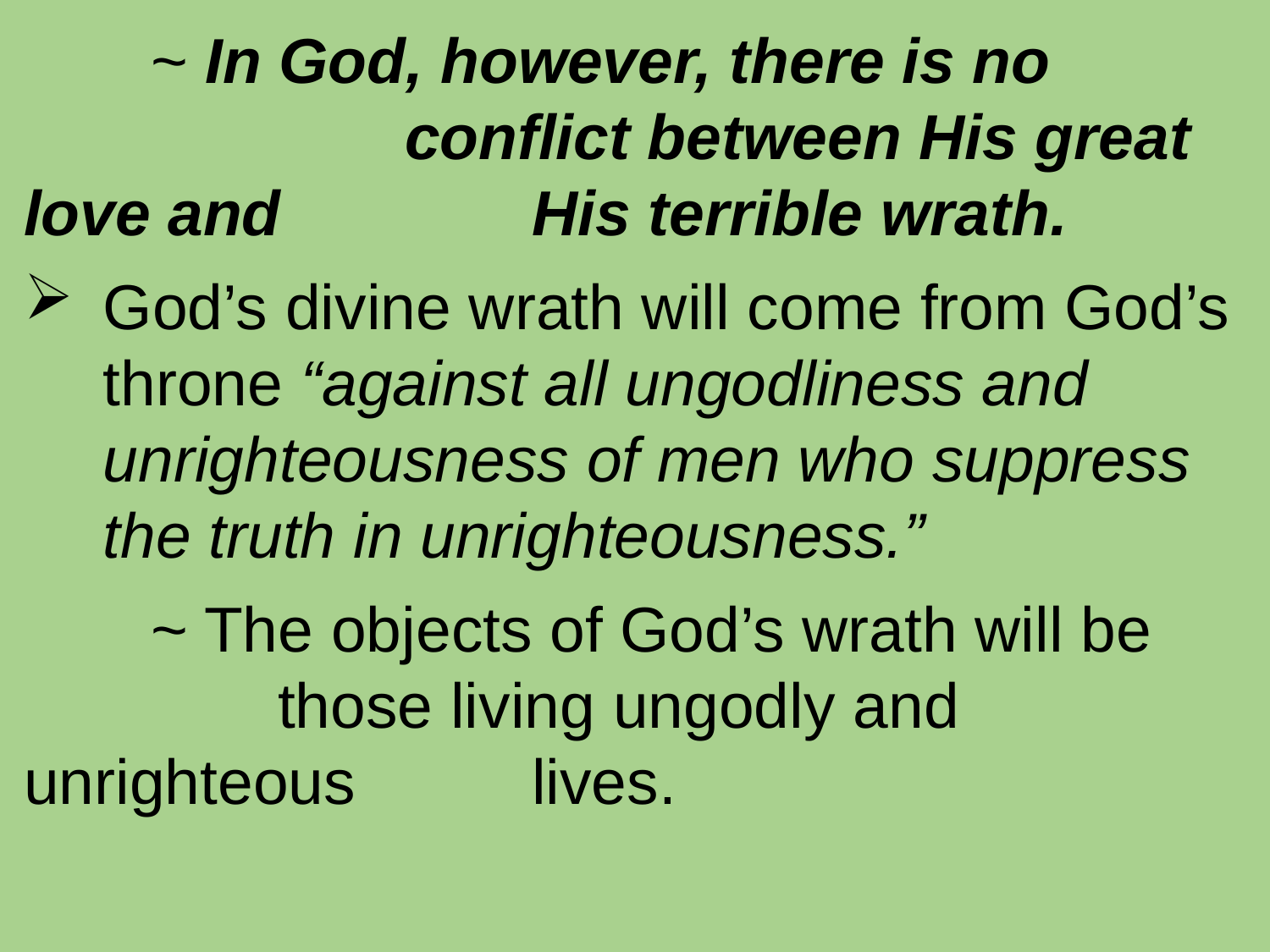

~ In God, however, there is no 				conflict between His great love and 		His terrible wrath.
God’s divine wrath will come from God’s throne “against all ungodliness and unrighteousness of men who suppress the truth in unrighteousness.”
	~ The objects of God’s wrath will be 		those living ungodly and unrighteous 		lives.